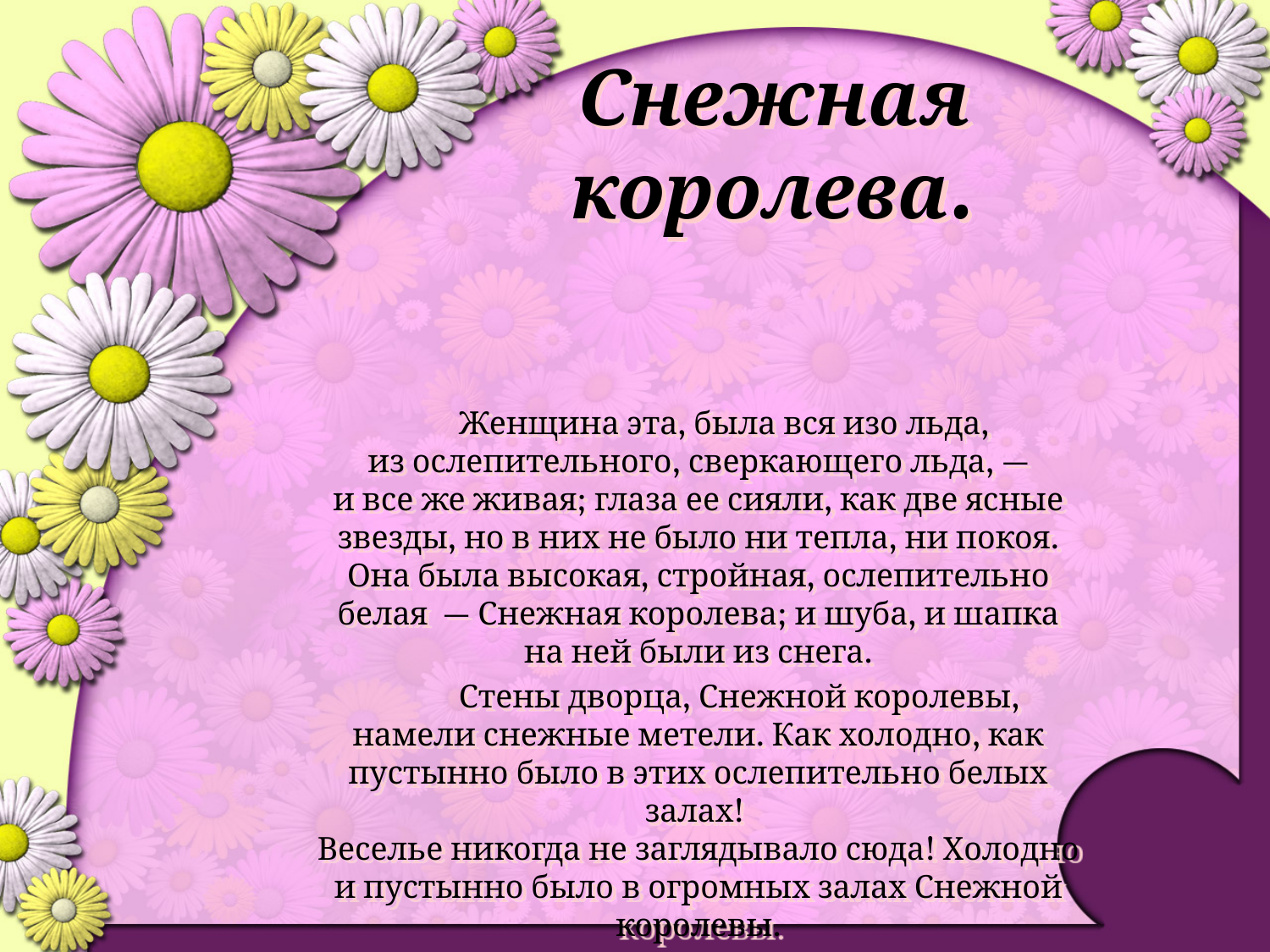

# Снежная королева.
             Женщина эта, была вся изо льда, из ослепительного, сверкающего льда, — и все же живая; глаза ее сияли, как две ясные звезды, но в них не было ни тепла, ни покоя. Она была высокая, стройная, ослепительно белая  — Снежная королева; и шуба, и шапка на ней были из снега.
                  Стены дворца, Снежной королевы,  намели снежные метели. Как холодно, как пустынно было в этих ослепительно белых залах! 
Веселье никогда не заглядывало сюда! Холодно и пустынно было в огромных залах Снежной королевы.